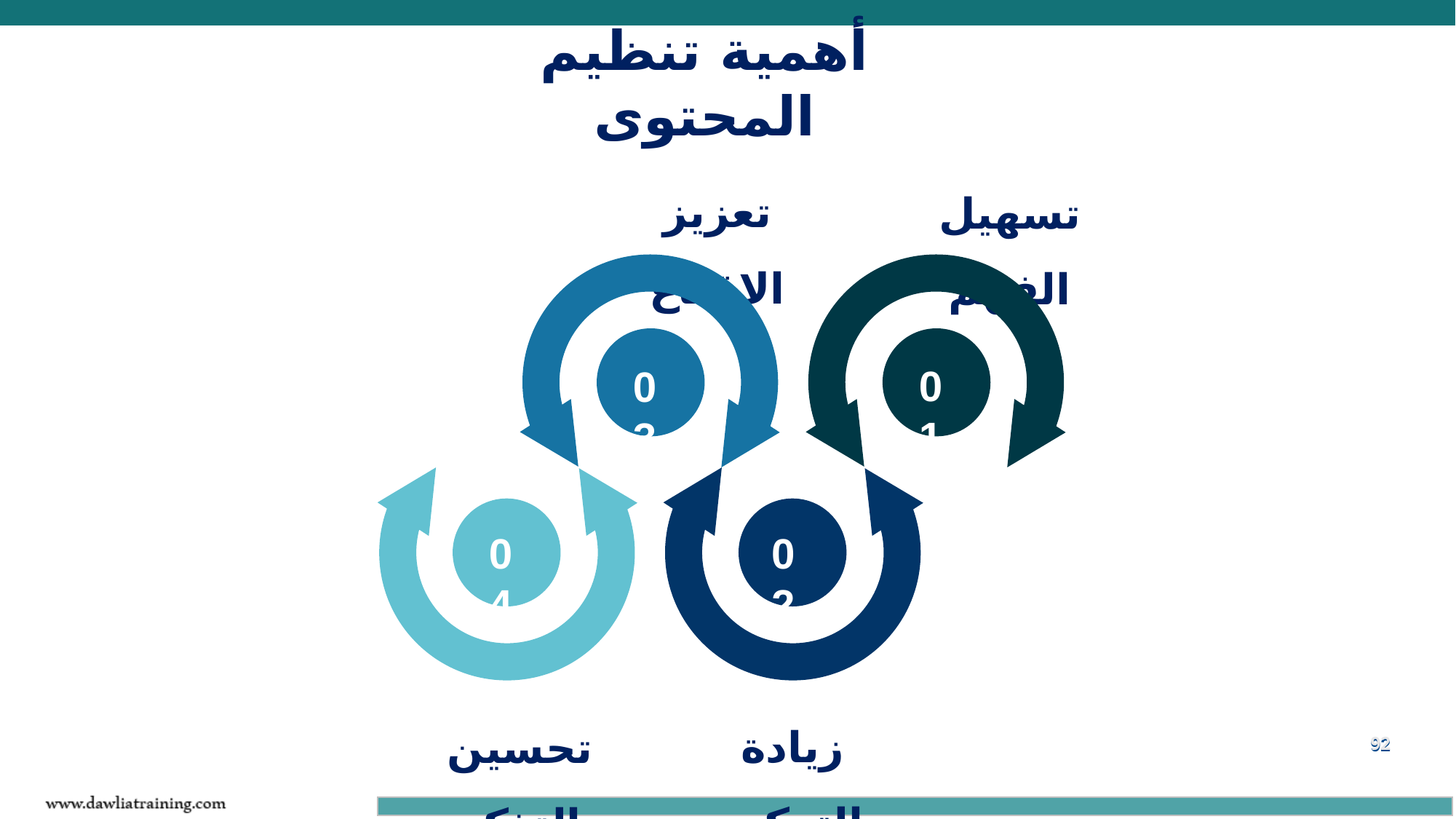

أهمية تنظيم المحتوى
تعزيز الإقناع
تسهيل الفهم

03

01

04

02
زيادة التركيز
تحسين التذكر
92